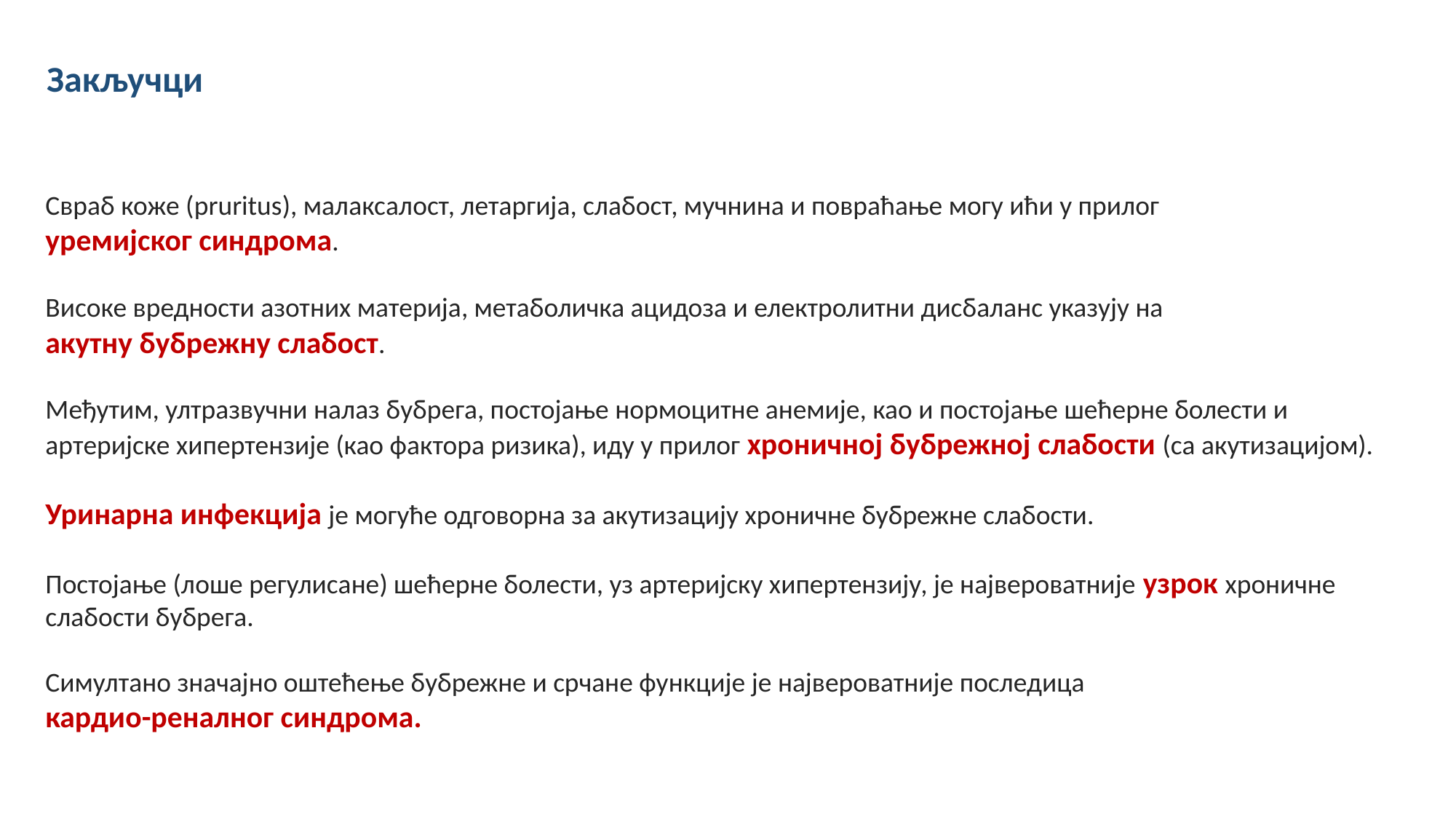

Закључци
Свраб коже (pruritus), малaксалост, летаргија, слабост, мучнина и повраћање могу ићи у прилог
уремијског синдрома.
Високе вредности азотних материја, метаболичка ацидоза и електролитни дисбаланс указују на
акутну бубрежну слабост.

Међутим, ултразвучни налаз бубрега, постојање нормоцитне анемије, као и постојање шећерне болести и артеријске хипертензије (као фактора ризика), иду у прилог хроничној бубрежној слабости (са акутизацијом).

Уринарна инфекција је могуће одговорна за акутизацију хроничне бубрежне слабости.

Постојање (лоше регулисане) шећерне болести, уз артеријску хипертензију, је највероватније узрок хроничне
слабости бубрега.

Симултано значајно оштећење бубрежне и срчане функције је највероватније последица
кардио-реналног синдрома.